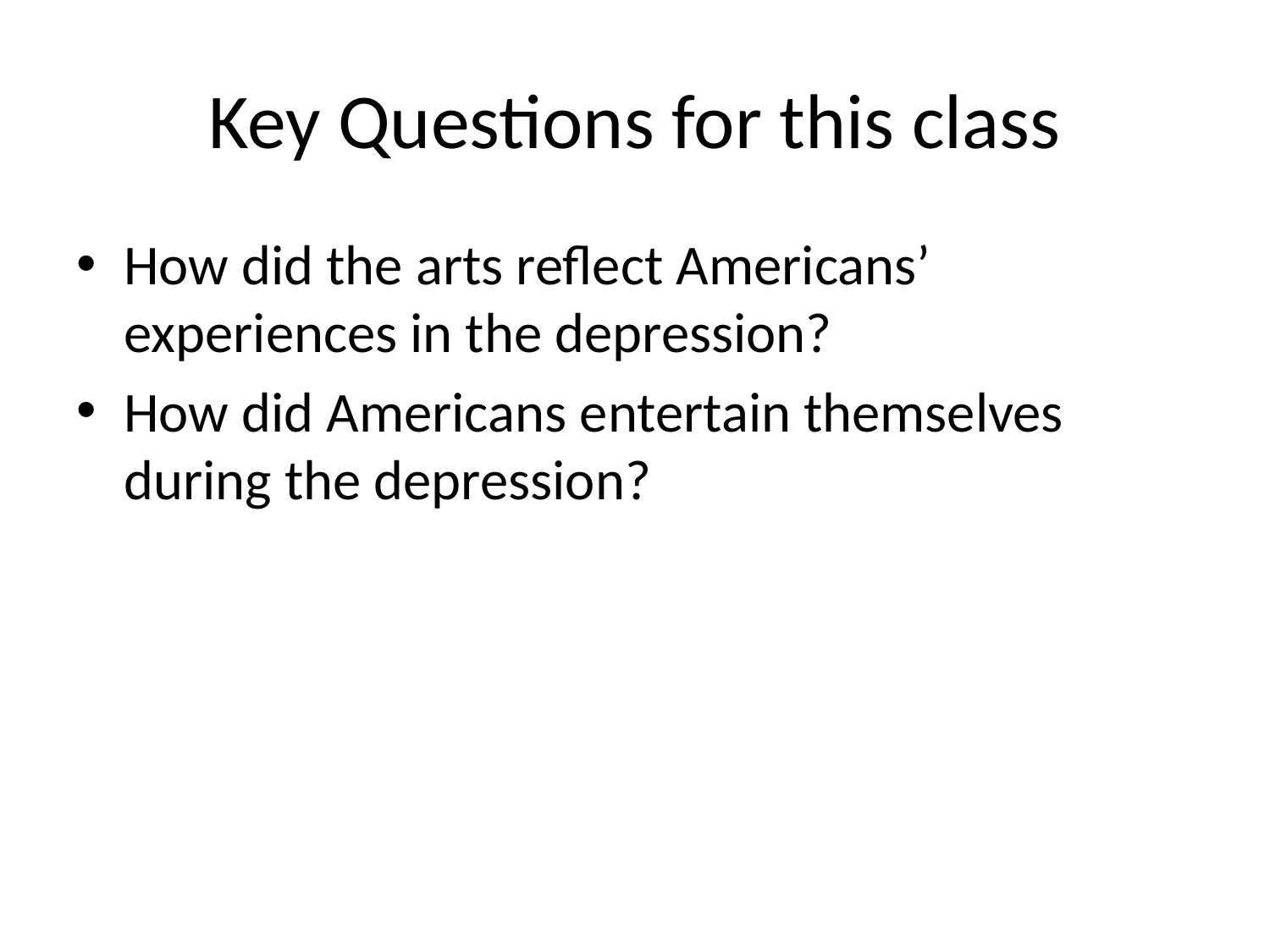

# Key Questions for this class
How did the arts reflect Americans’ experiences in the depression?
How did Americans entertain themselves during the depression?